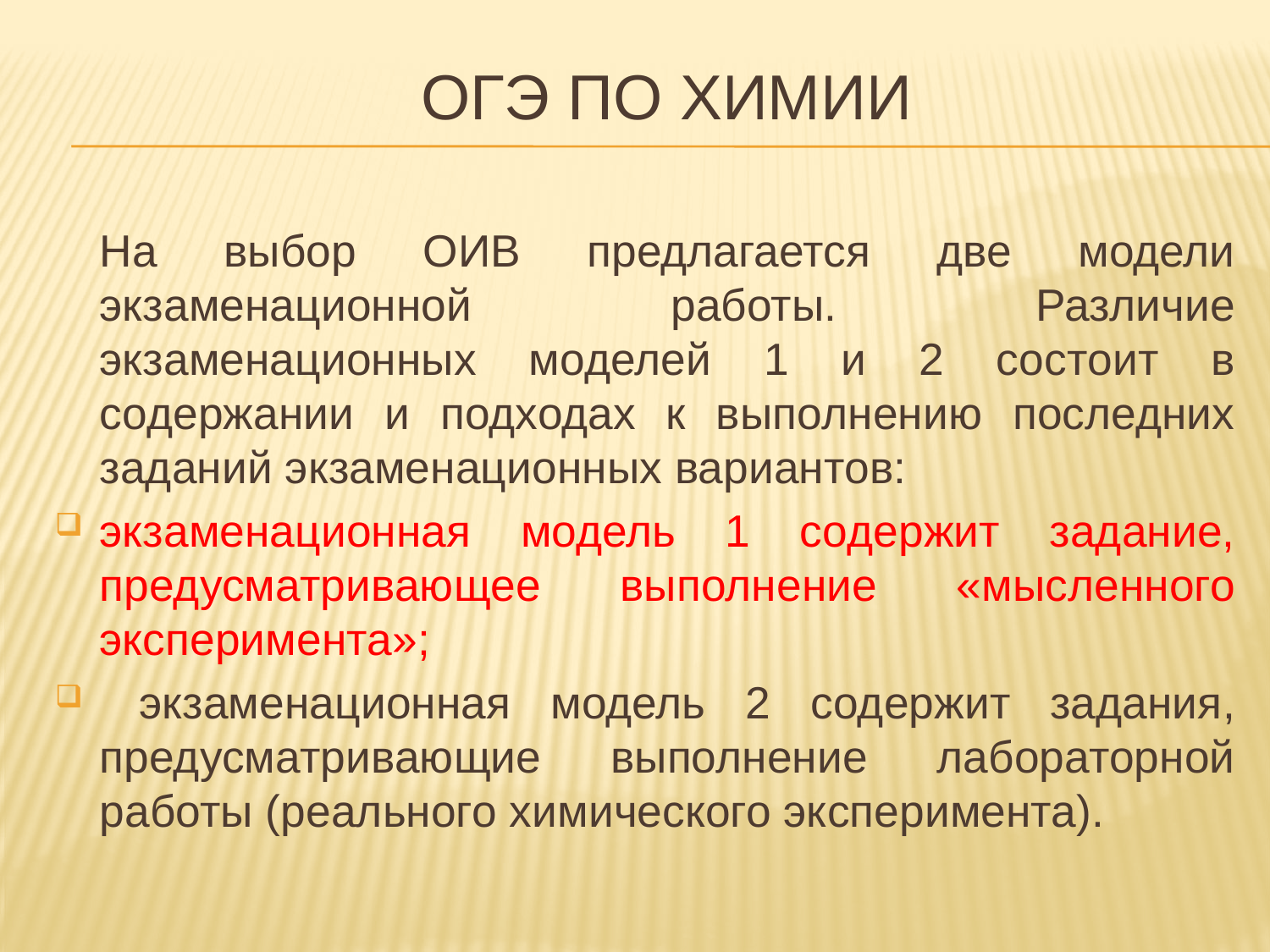

# ОГЭ по химии
		На выбор ОИВ предлагается две модели экзаменационной работы. Различие экзаменационных моделей 1 и 2 состоит в содержании и подходах к выполнению последних заданий экзаменационных вариантов:
экзаменационная модель 1 содержит задание, предусматривающее выполнение «мысленного эксперимента»;
 экзаменационная модель 2 содержит задания, предусматривающие выполнение лабораторной работы (реального химического эксперимента).